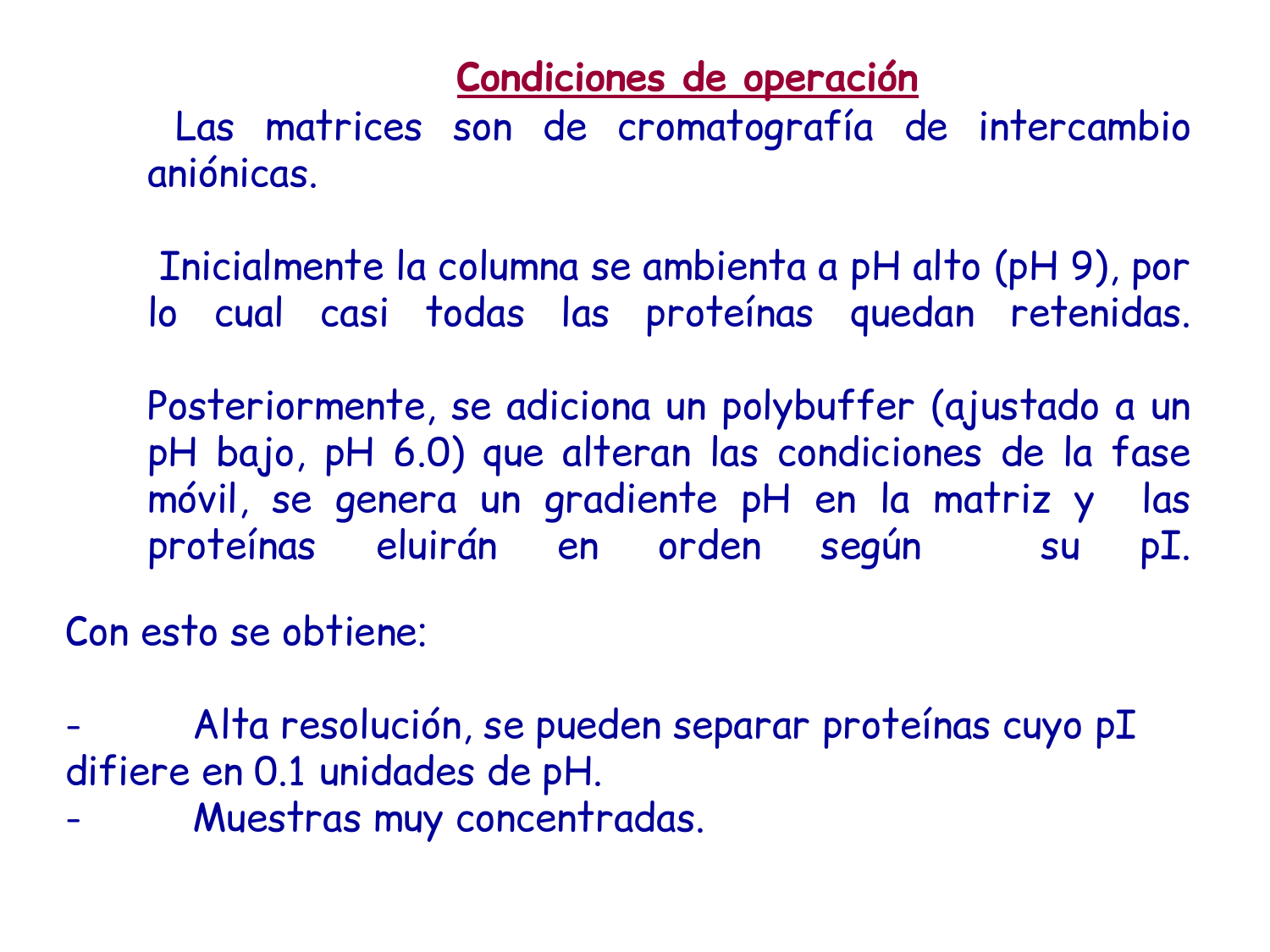

Condiciones de operación
# Las matrices son de cromatografía de intercambio aniónicas. Inicialmente la columna se ambienta a pH alto (pH 9), por lo cual casi todas las proteínas quedan retenidas. Posteriormente, se adiciona un polybuffer (ajustado a un pH bajo, pH 6.0) que alteran las condiciones de la fase móvil, se genera un gradiente pH en la matriz y  las proteínas eluirán en orden según  su pI.
Con esto se obtiene:
-	Alta resolución, se pueden separar proteínas cuyo pI difiere en 0.1 	unidades de pH.
-	Muestras muy concentradas.